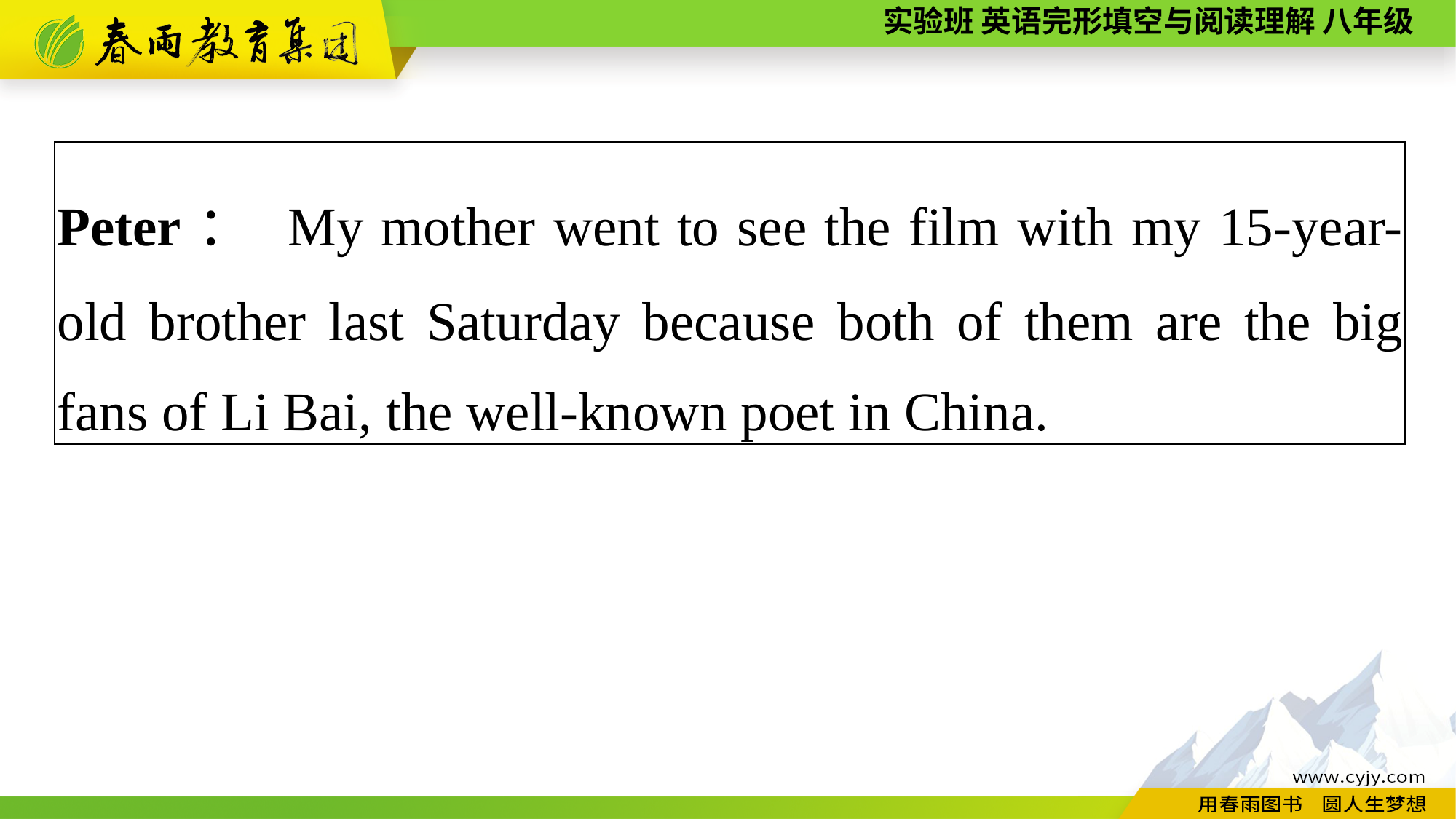

| Peter： My mother went to see the film with my 15-year-old brother last Saturday because both of them are the big fans of Li Bai, the well-known poet in China. |
| --- |